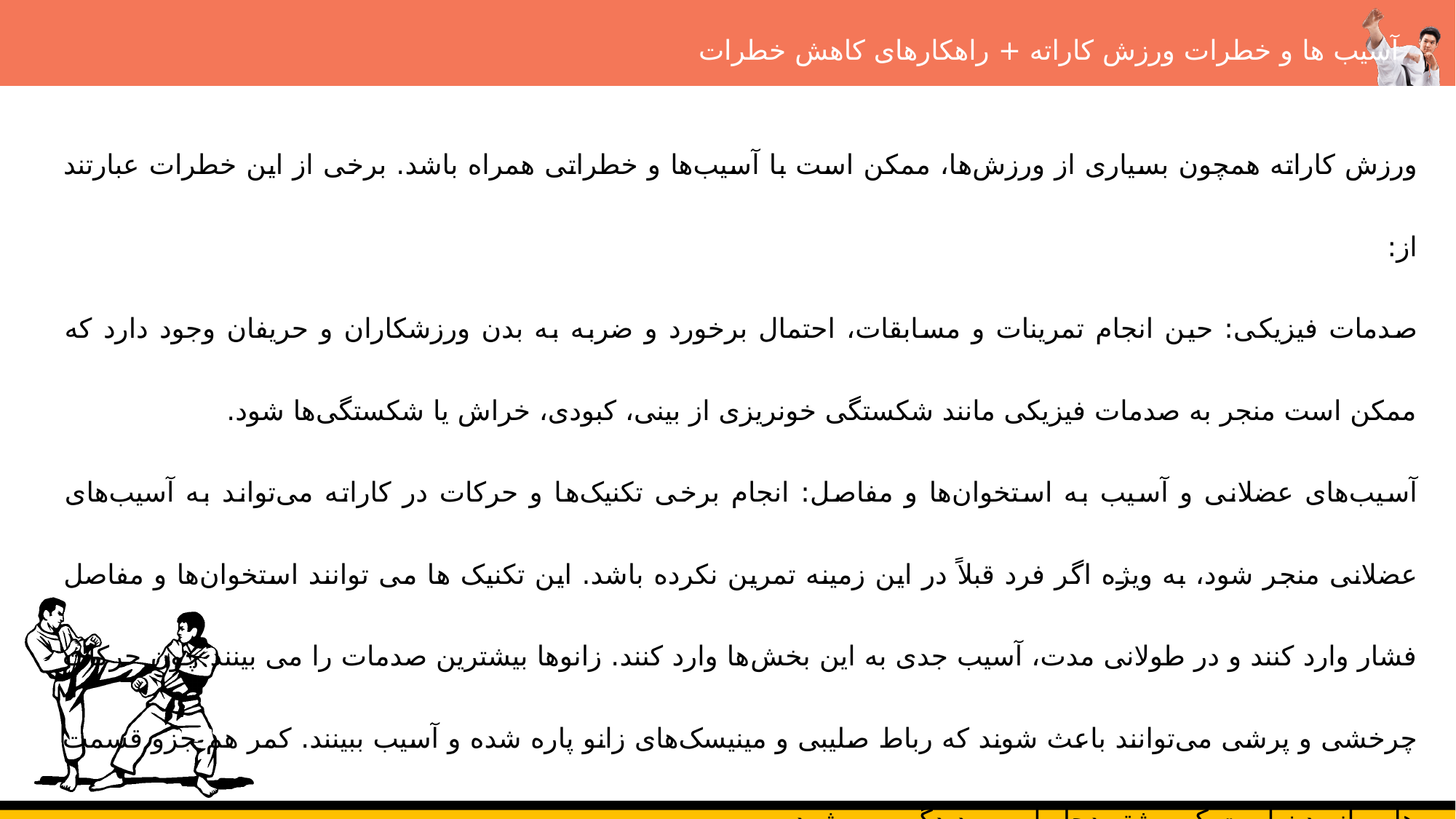

آسیب ها و خطرات ورزش کاراته + راهکارهای کاهش خطرات
ورزش کاراته همچون بسیاری از ورزش‌ها، ممکن است با آسیب‌ها و خطراتی همراه باشد. برخی از این خطرات عبارتند از:
صدمات فیزیکی: حین انجام تمرینات و مسابقات، احتمال برخورد و ضربه به بدن ورزشکاران و حریفان وجود دارد که ممکن است منجر به صدمات فیزیکی مانند شکستگی خونریزی از بینی، کبودی، خراش یا شکستگی‌ها شود.
آسیب‌های عضلانی و آسیب به استخوان‌ها و مفاصل: انجام برخی تکنیک‌ها و حرکات در کاراته می‌تواند به آسیب‌های عضلانی منجر شود، به ویژه اگر فرد قبلاً در این زمینه تمرین نکرده باشد. این تکنیک ها می توانند استخوان‌ها و مفاصل فشار وارد کنند و در طولانی مدت، آسیب جدی به این بخش‌ها وارد کنند. زانوها بیشترین صدمات را می بینند چون حرکات چرخشی و پرشی می‌توانند باعث شوند که رباط صلیبی و مینیسک‌های زانو پاره شده و آسیب ببینند. کمر هم جزو قسمت هایی از بدن است که بیشتر دچار آسیب دیدگی می شود.